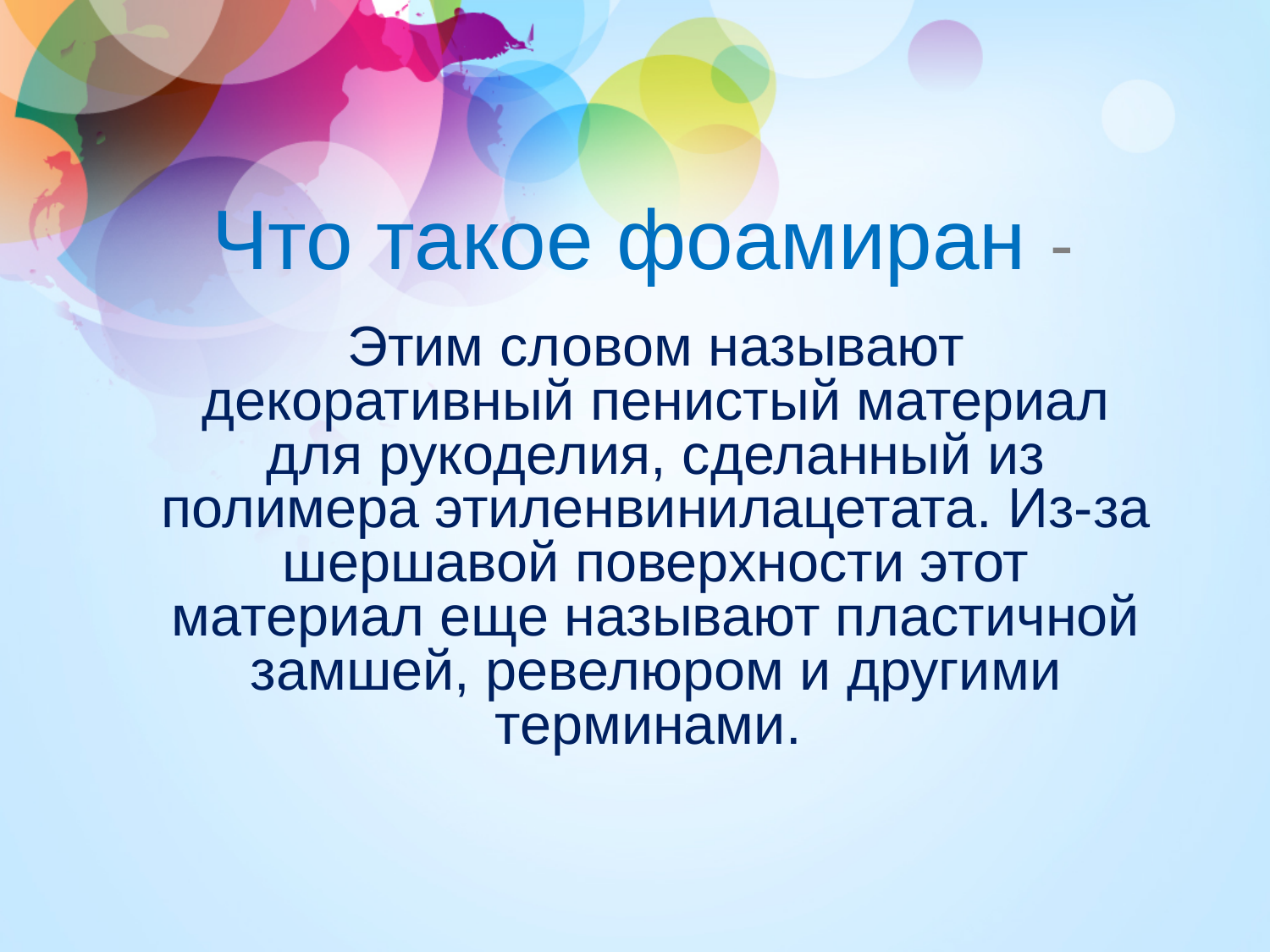

# Что такое фоамиран -
Этим словом называют декоративный пенистый материал для рукоделия, сделанный из полимера этиленвинилацетата. Из-за шершавой поверхности этот материал еще называют пластичной замшей, ревелюром и другими терминами.